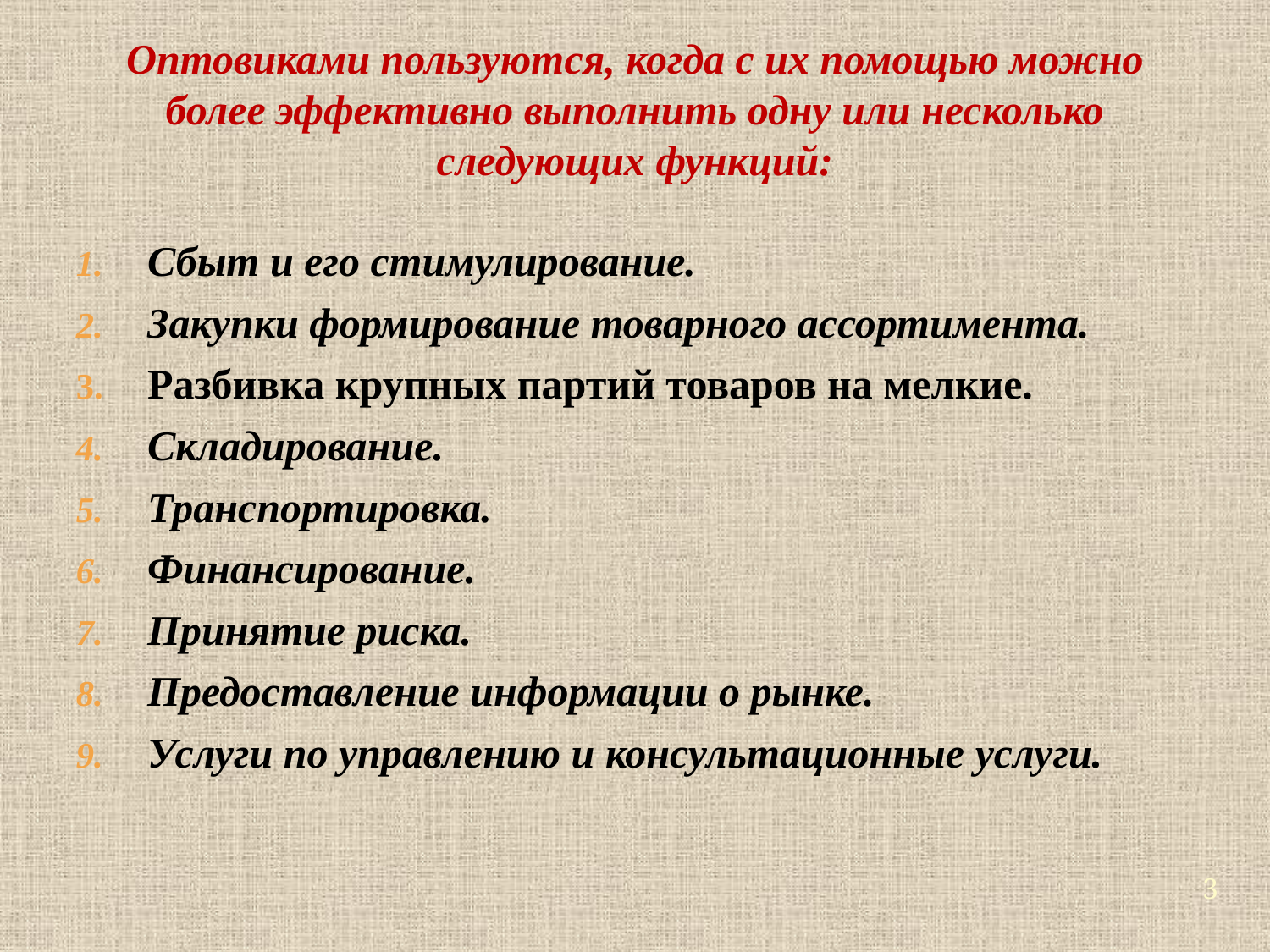

# Оптовиками пользуются, когда с их помощью можно более эффективно выполнить одну или несколько следующих функций:
Сбыт и его стимулирование.
Закупки формирование товарного ассортимента.
Разбивка крупных партий товаров на мелкие.
Складирование.
Транспортировка.
Финансирование.
Принятие риска.
Предоставление информации о рынке.
Услуги по управлению и консультационные услуги.
3